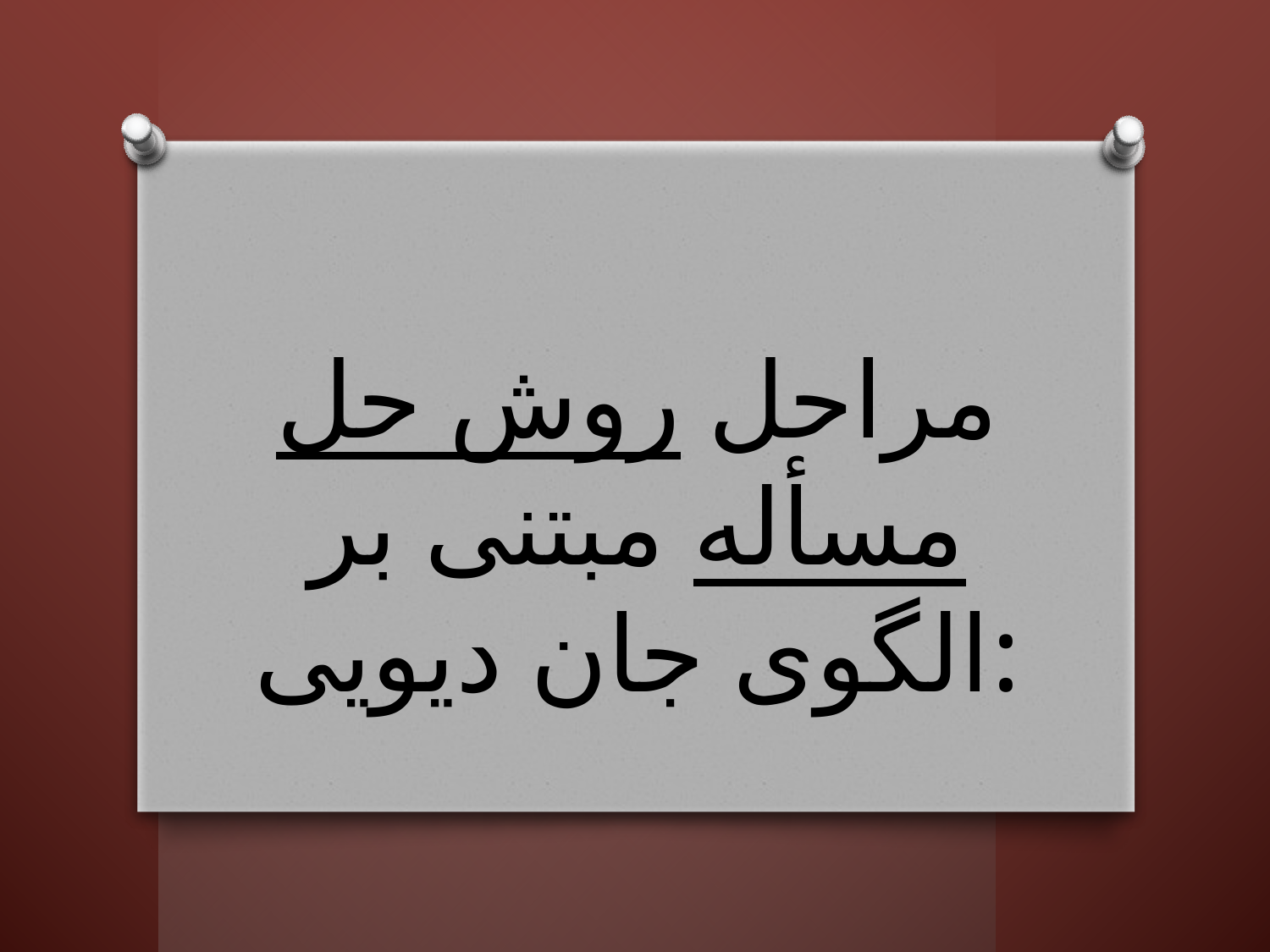

# مراحل روش حل مسأله مبتنی بر الگوی جان دیویی: